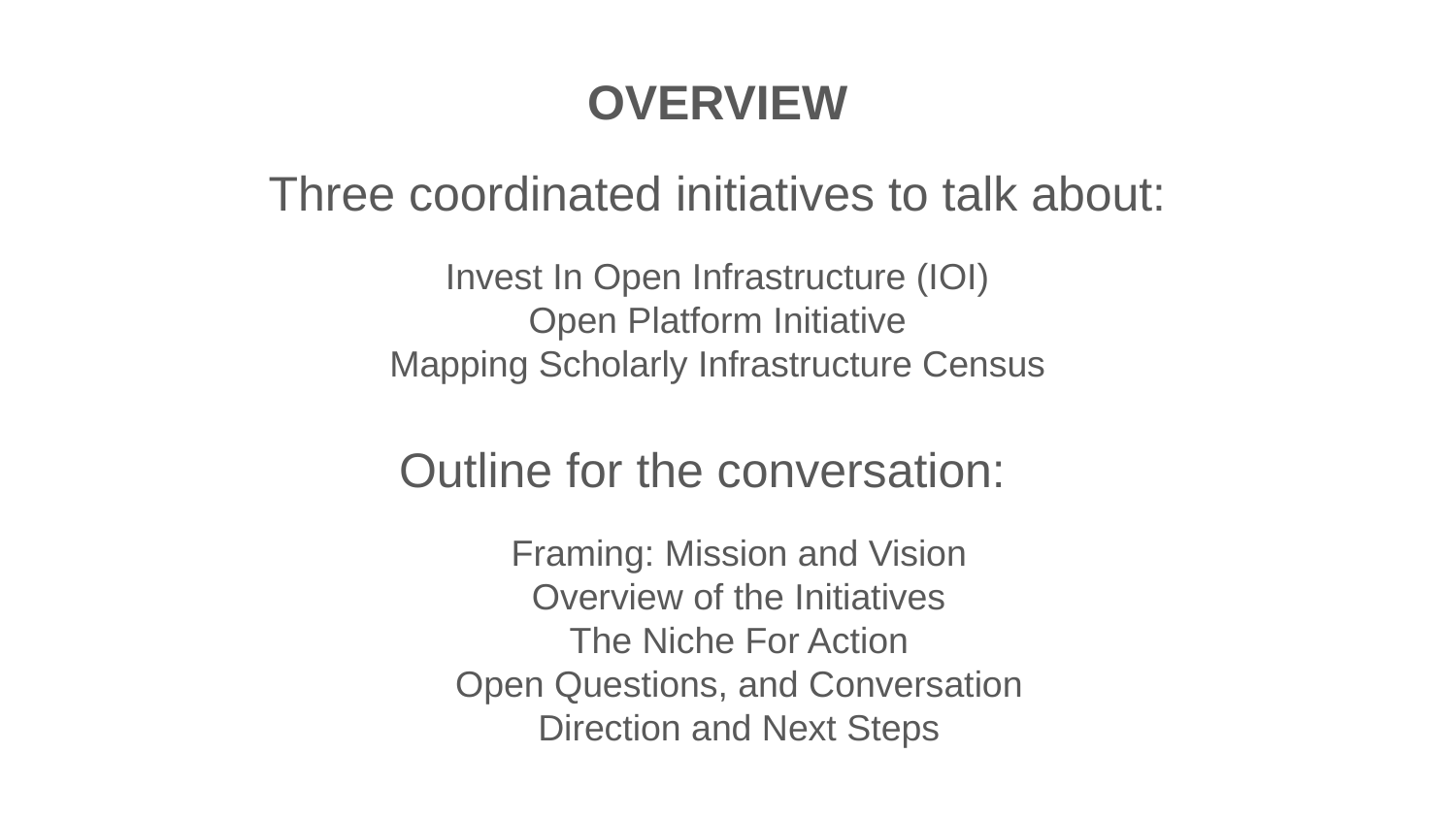

OVERVIEW
Three coordinated initiatives to talk about:
Invest In Open Infrastructure (IOI)
Open Platform Initiative
Mapping Scholarly Infrastructure Census

Outline for the conversation:
Framing: Mission and Vision
Overview of the Initiatives
The Niche For Action
Open Questions, and Conversation
Direction and Next Steps